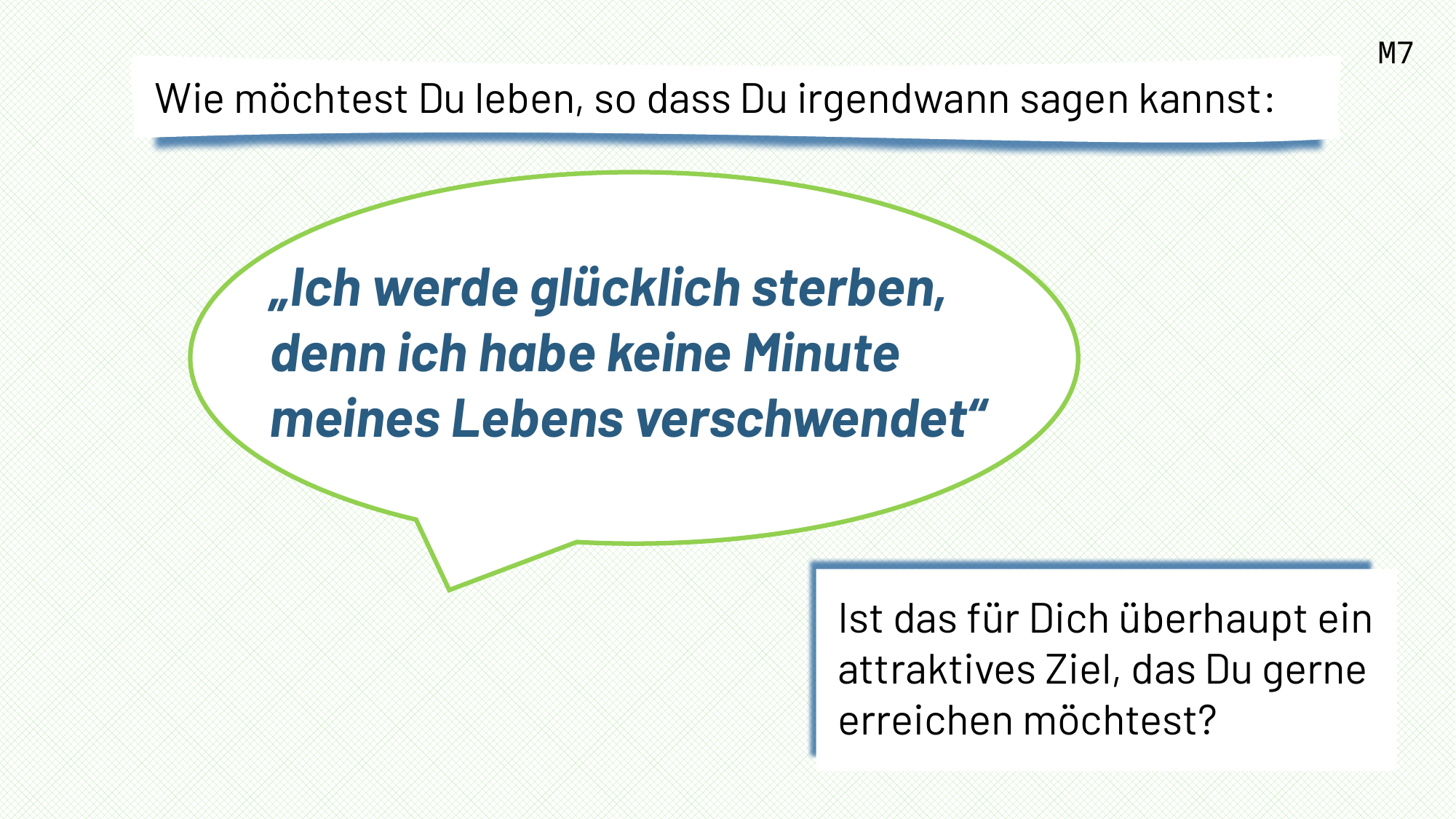

M7
Wie möchtest Du leben, so dass Du irgendwann sagen kannst:

„Ich werde glücklich sterben,
denn ich habe keine Minute
meines Lebens verschwendet“
Ist das für Dich überhaupt ein attraktives Ziel, das Du gerne erreichen möchtest?